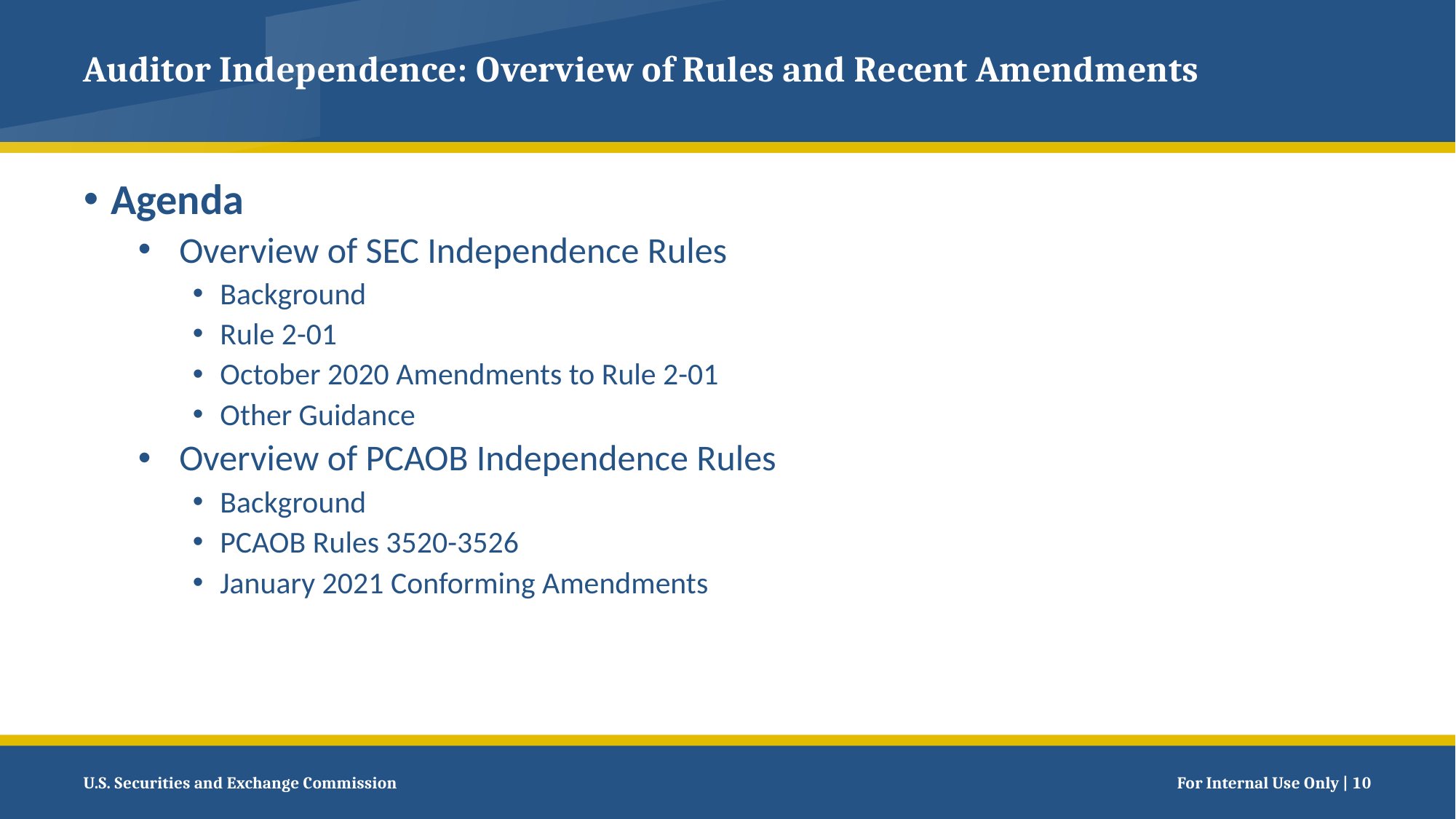

# Auditor Independence: Overview of Rules and Recent Amendments
Agenda
Overview of SEC Independence Rules
Background
Rule 2-01
October 2020 Amendments to Rule 2-01
Other Guidance
Overview of PCAOB Independence Rules
Background
PCAOB Rules 3520-3526
January 2021 Conforming Amendments
10